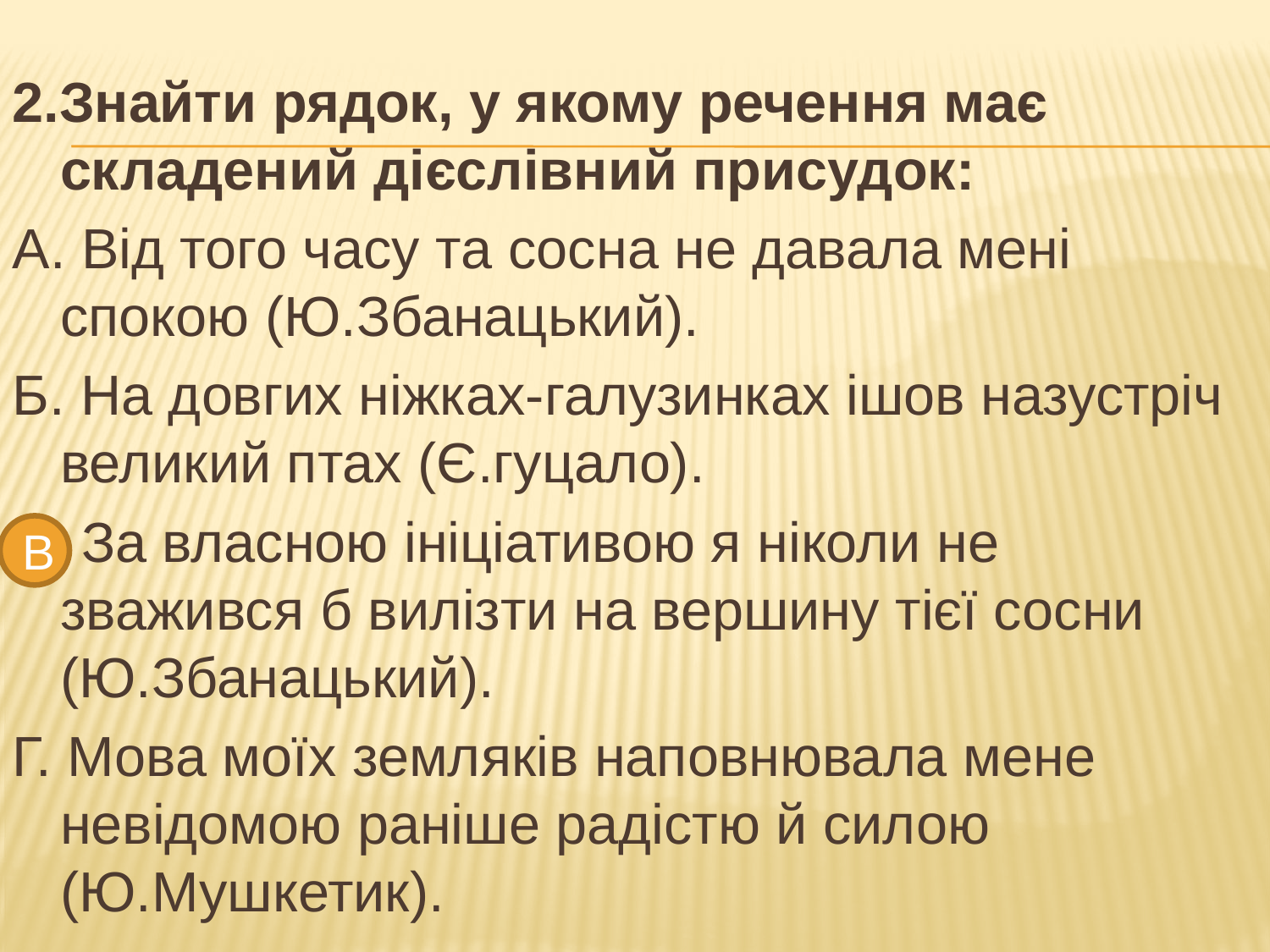

#
2.Знайти рядок, у якому речення має складений дієслівний присудок:
А. Від того часу та сосна не давала мені спокою (Ю.Збанацький).
Б. На довгих ніжках-галузинках ішов назустріч великий птах (Є.гуцало).
В. За власною ініціативою я ніколи не зважився б вилізти на вершину тієї сосни (Ю.Збанацький).
Г. Мова моїх земляків наповнювала мене невідомою раніше радістю й силою (Ю.Мушкетик).
В